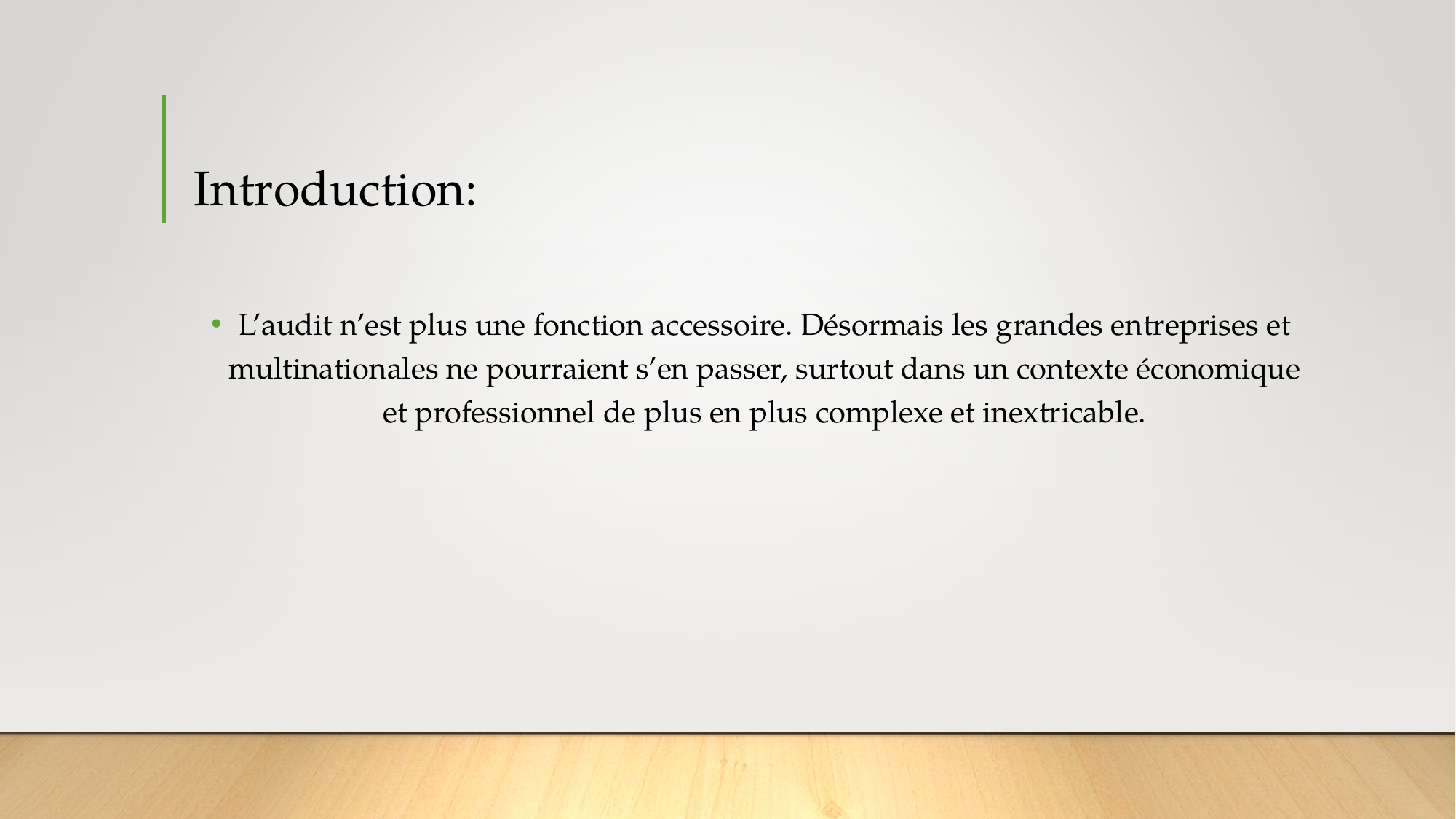

# Introduction:

L’audit n’est plus une fonction accessoire. Désormais les grandes entreprises et multinationales ne pourraient s’en passer, surtout dans un contexte économique et professionnel de plus en plus complexe et inextricable.